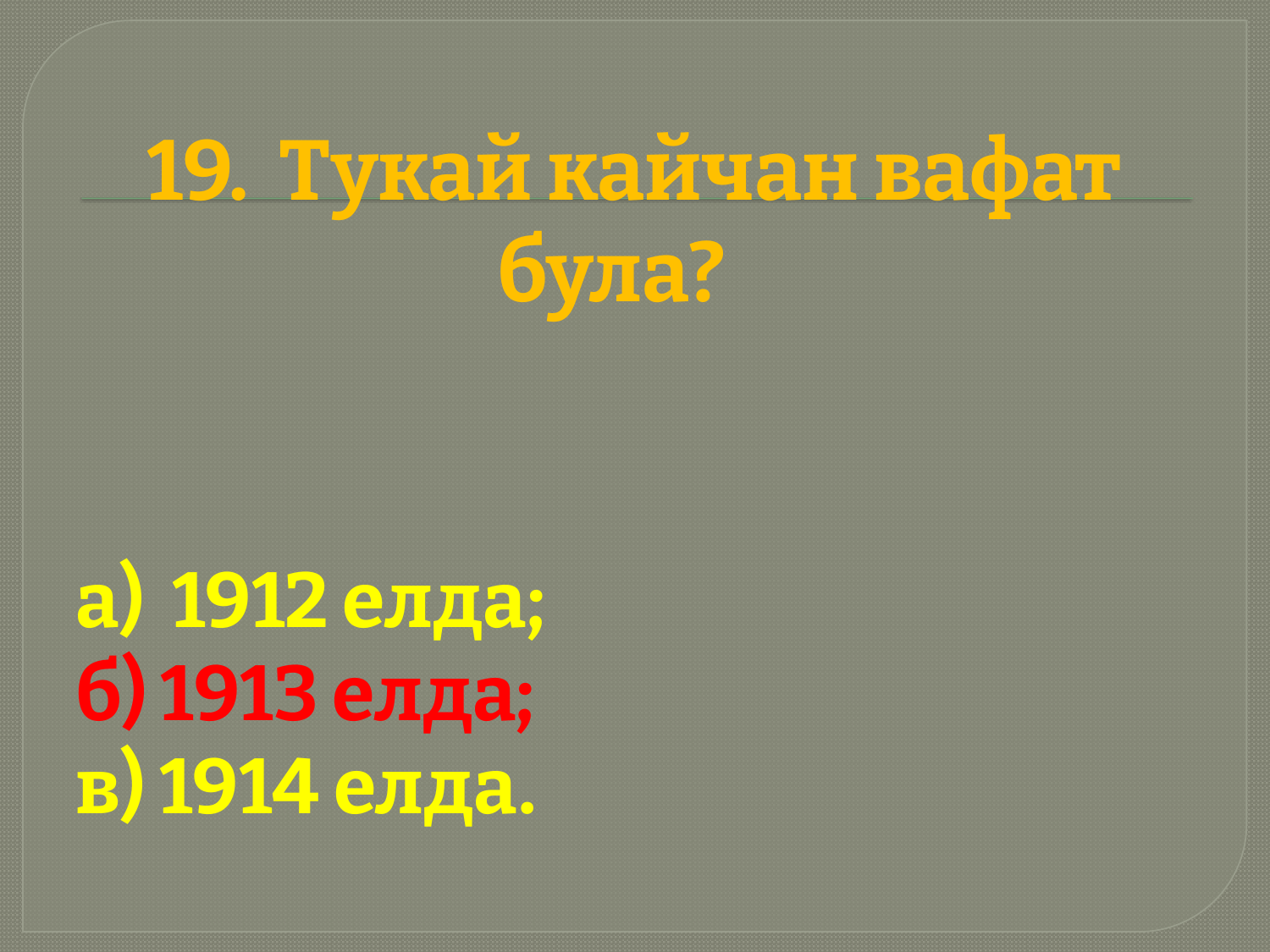

# 19.  Тукай кайчан вафат була?

а)  1912 елда;
б) 1913 елда;
в) 1914 елда.